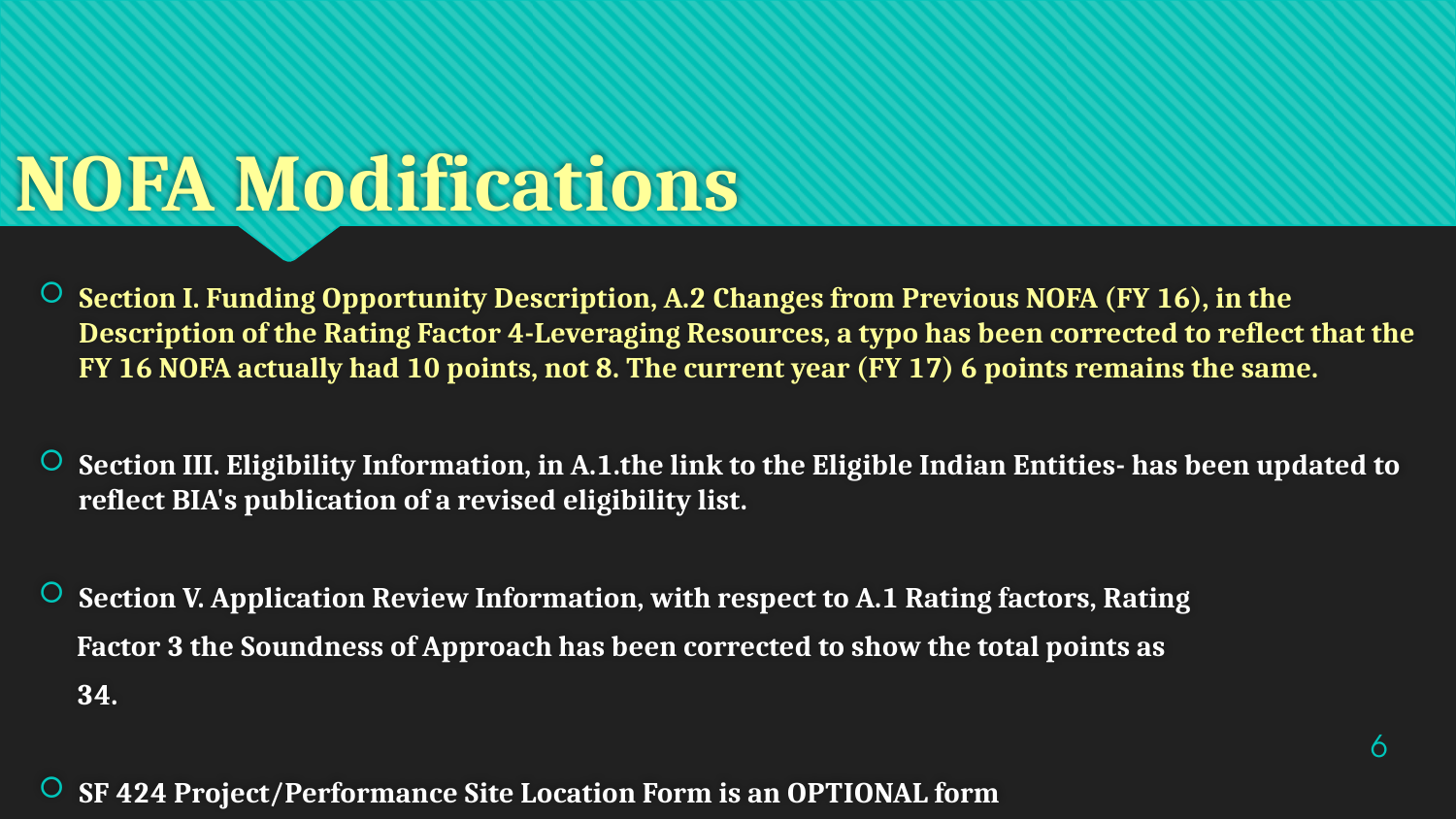

# NOFA Modifications
Section I. Funding Opportunity Description, A.2 Changes from Previous NOFA (FY 16), in the Description of the Rating Factor 4-Leveraging Resources, a typo has been corrected to reflect that the FY 16 NOFA actually had 10 points, not 8. The current year (FY 17) 6 points remains the same.

Section III. Eligibility Information, in A.1.the link to the Eligible Indian Entities- has been updated to reflect BIA's publication of a revised eligibility list.

Section V. Application Review Information, with respect to A.1 Rating factors, Rating
      Factor 3 the Soundness of Approach has been corrected to show the total points as
      34.

SF 424 Project/Performance Site Location Form is an OPTIONAL form

6